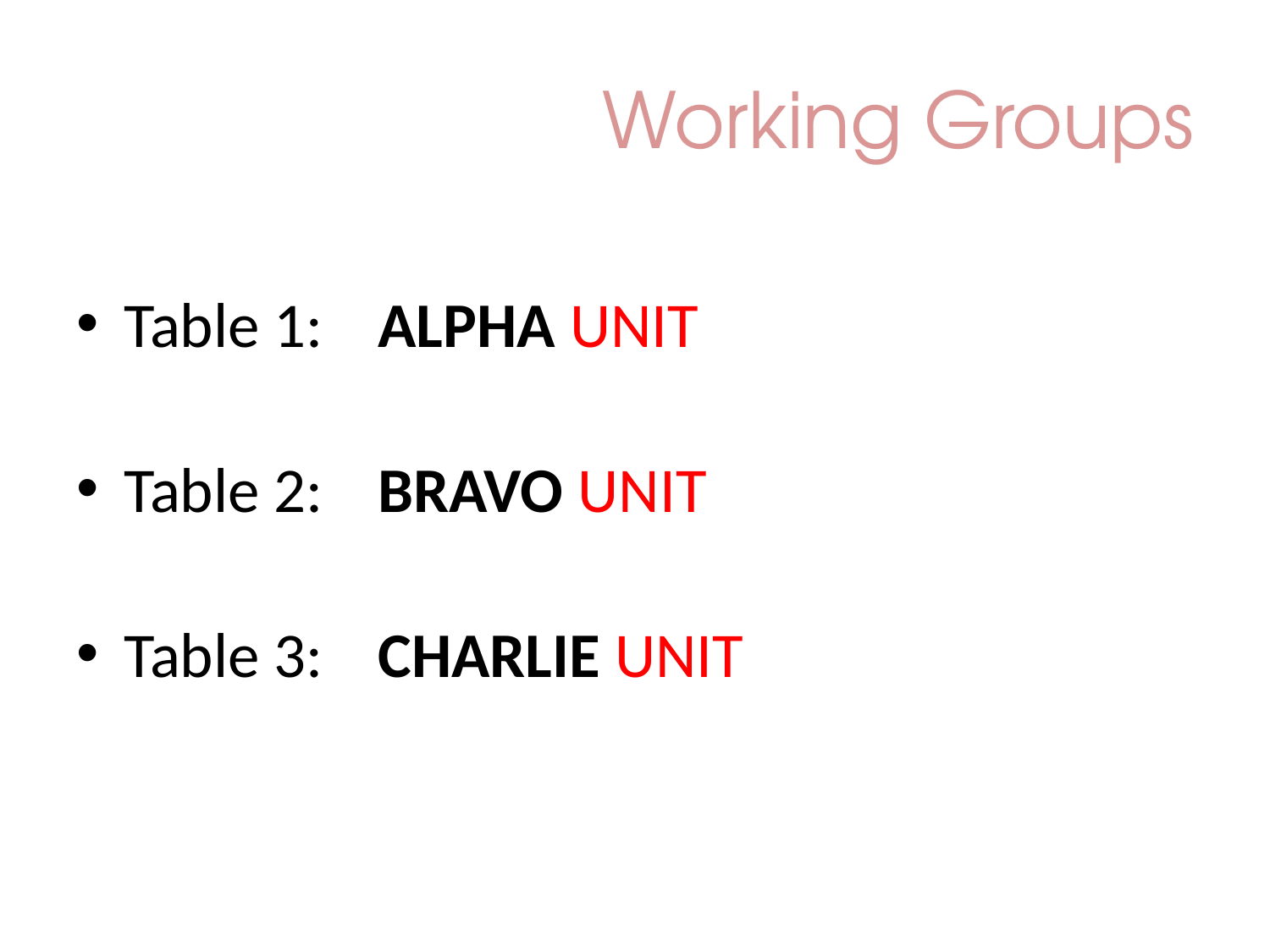

# Working Groups
Table 1: 	ALPHA UNIT
Table 2: 	BRAVO UNIT
Table 3: 	CHARLIE UNIT